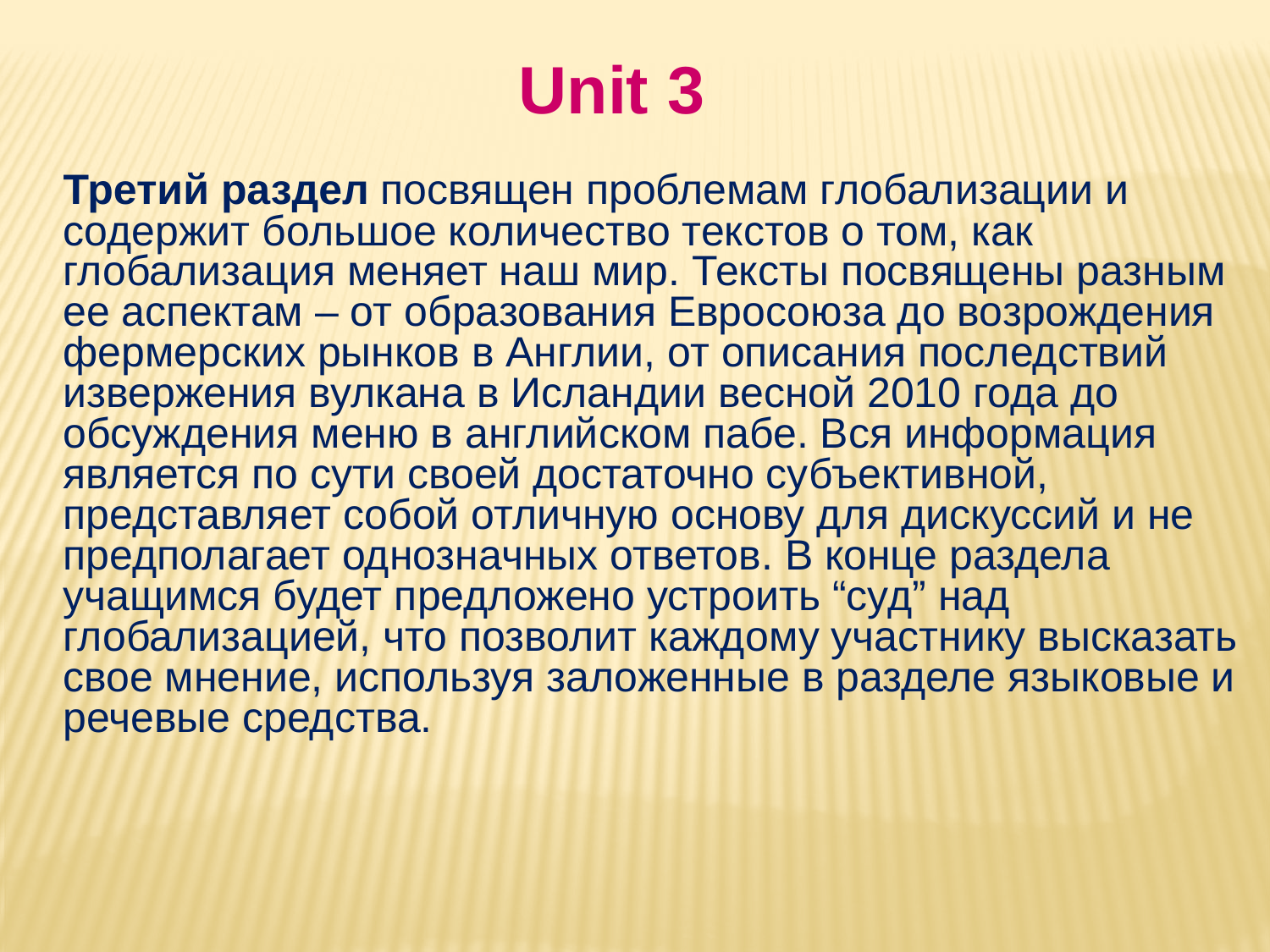

Unit 3
Третий раздел посвящен проблемам глобализации и содержит большое количество текстов о том, как глобализация меняет наш мир. Тексты посвящены разным ее аспектам – от образования Евросоюза до возрождения фермерских рынков в Англии, от описания последствий извержения вулкана в Исландии весной 2010 года до обсуждения меню в английском пабе. Вся информация является по сути своей достаточно субъективной, представляет собой отличную основу для дискуссий и не предполагает однозначных ответов. В конце раздела учащимся будет предложено устроить “суд” над глобализацией, что позволит каждому участнику высказать свое мнение, используя заложенные в разделе языковые и речевые средства.